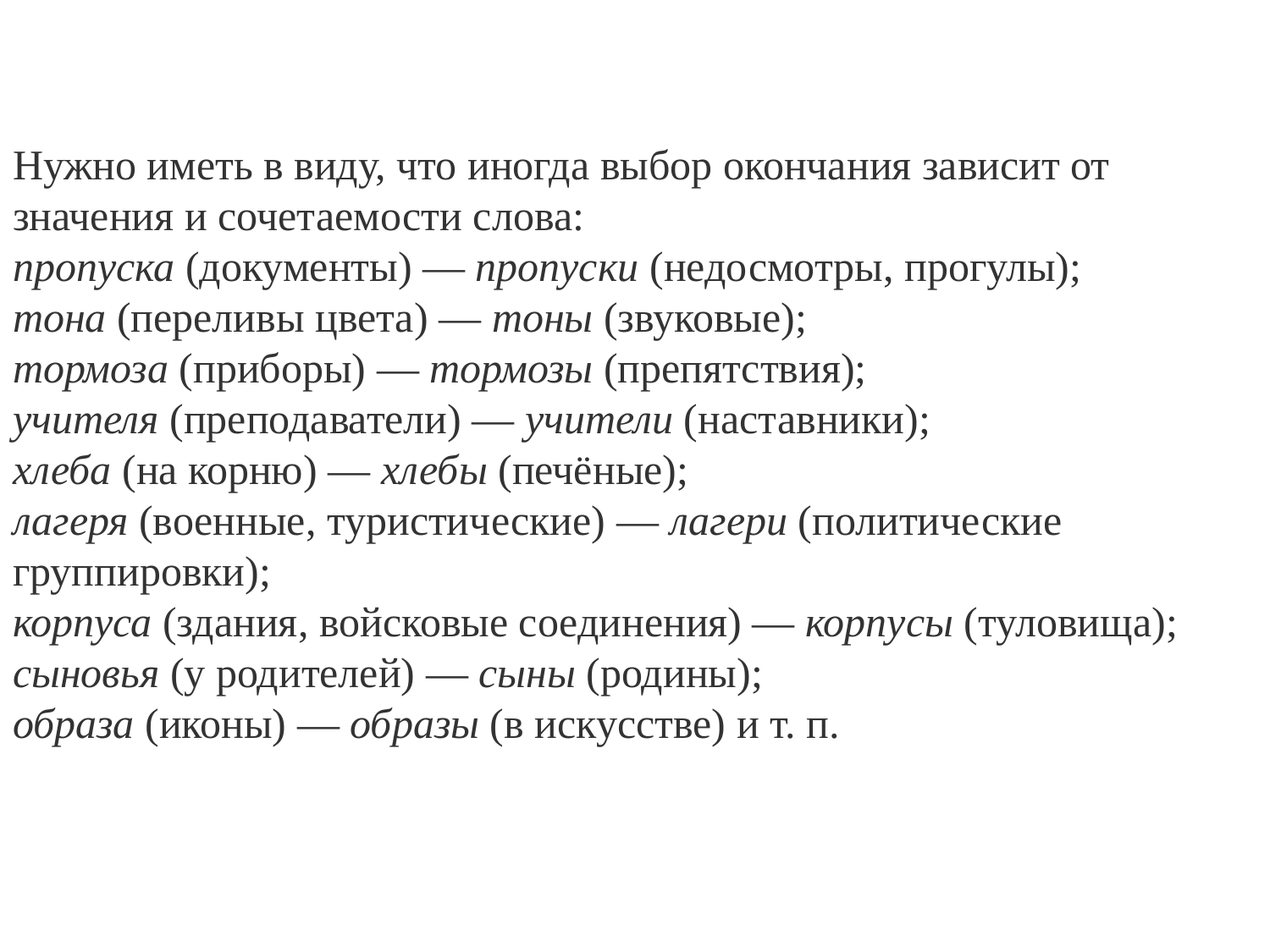

Нужно иметь в виду, что иногда выбор окончания зависит от значения и сочетаемости слова:
пропуска (документы) — пропуски (недосмотры, прогулы);
тона (переливы цвета) — тоны (звуковые);
тормоза (приборы) — тормозы (препятствия);
учителя (преподаватели) — учители (наставники);
хлеба (на корню) — хлебы (печёные);
лагеря (военные, туристические) — лагери (политические группировки);
корпуса (здания, войсковые соединения) — корпусы (туловища);
сыновья (у родителей) — сыны (родины);
образа (иконы) — образы (в искусстве) и т. п.